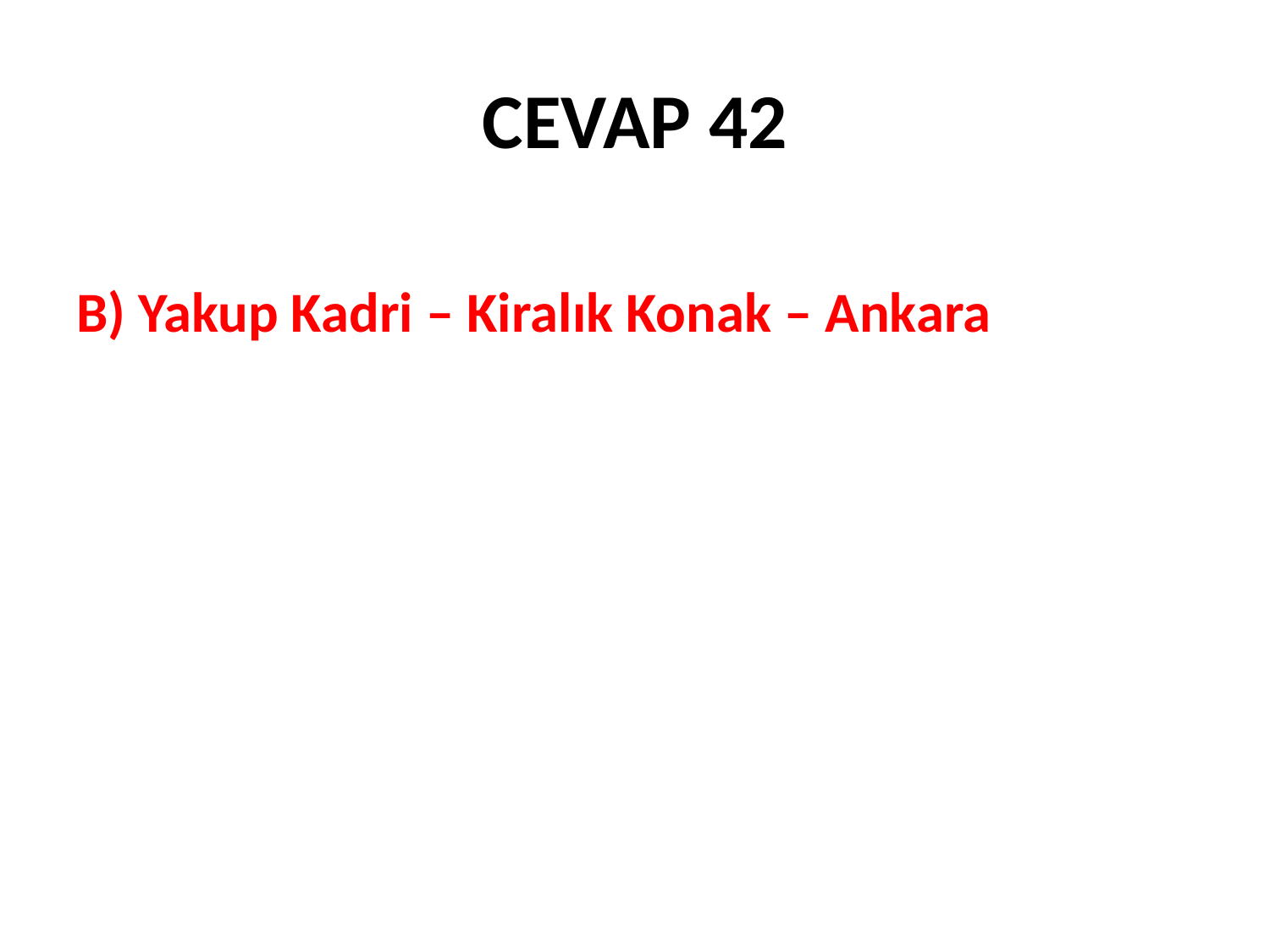

# CEVAP 42
B) Yakup Kadri – Kiralık Konak – Ankara